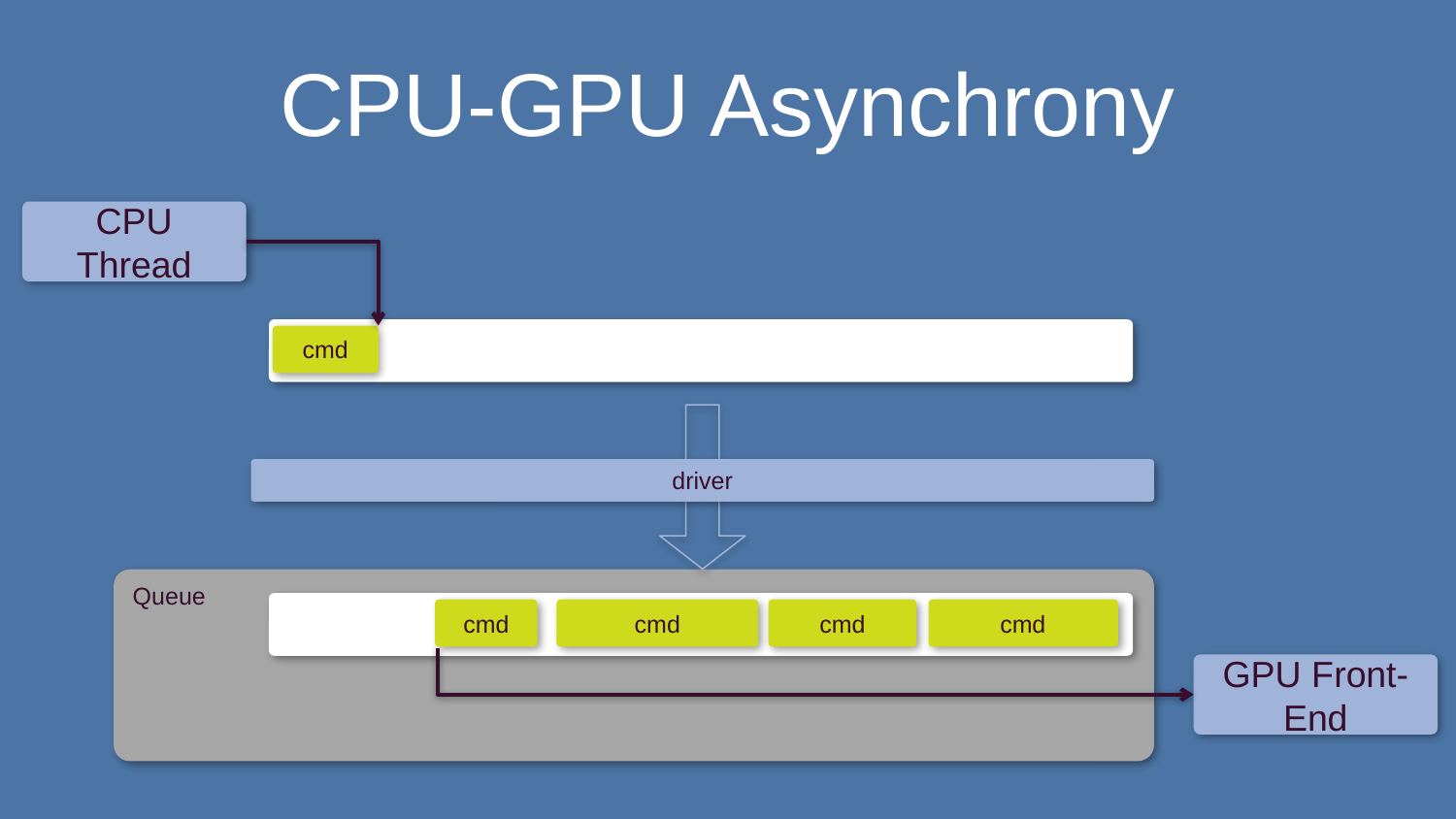

# CPU-GPU Asynchrony
CPU Thread

cmd

driver
Queue

cmd
cmd
cmd
cmd

GPU Front-End